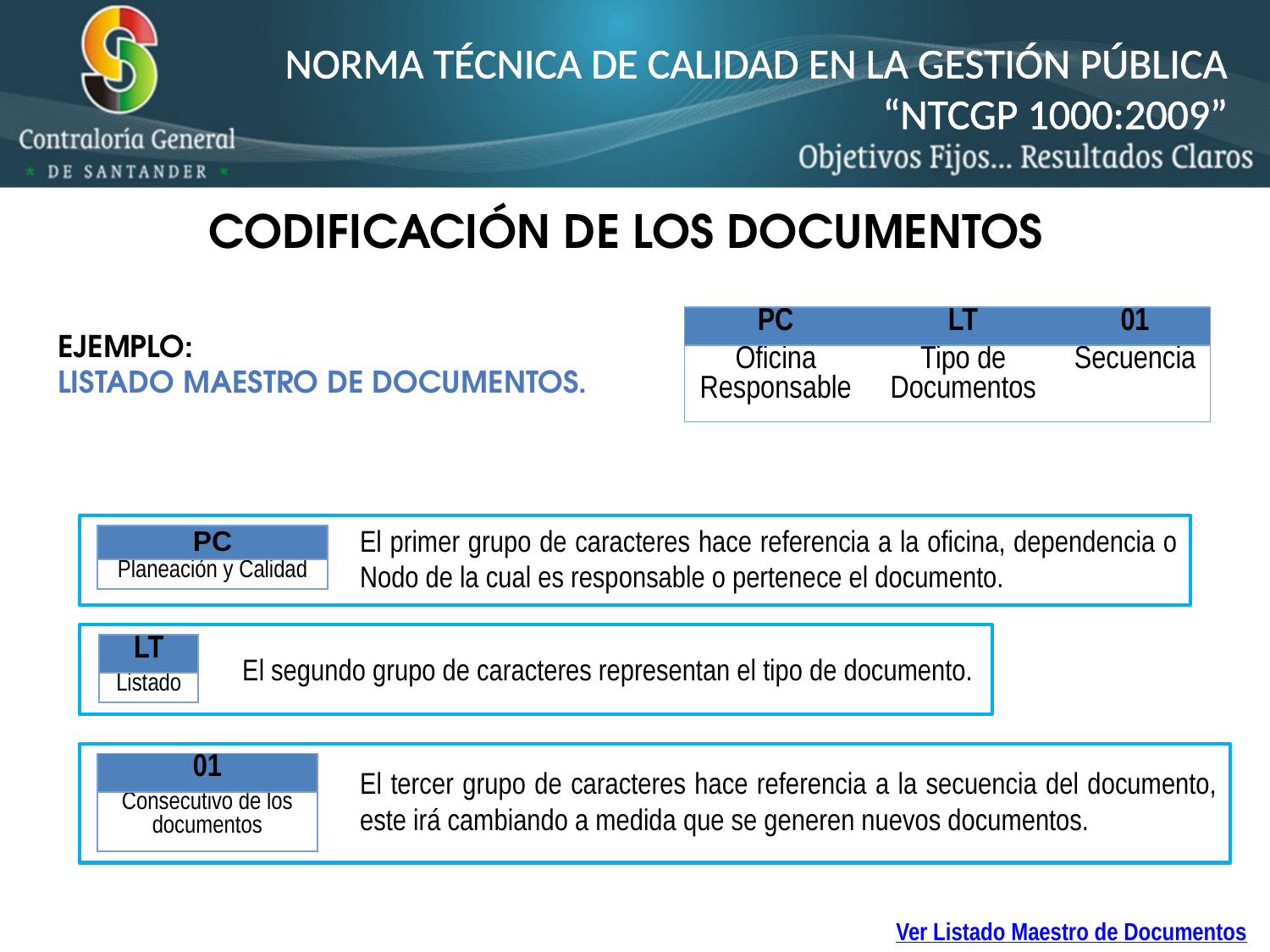

NORMA TÉCNICA DE CALIDAD EN LA GESTIÓN PÚBLICA
“NTCGP 1000:2009”
codificación de los Documentos
| PC | LT | 01 |
| --- | --- | --- |
| Oficina Responsable | Tipo de Documentos | Secuencia |
EJEMPLO:
Listado Maestro de Documentos.

El primer grupo de caracteres hace referencia a la oficina, dependencia o Nodo de la cual es responsable o pertenece el documento.
| PC |
| --- |
| Planeación y Calidad |

| LT |
| --- |
| Listado |
El segundo grupo de caracteres representan el tipo de documento.

| 01 |
| --- |
| Consecutivo de los documentos |
El tercer grupo de caracteres hace referencia a la secuencia del documento, este irá cambiando a medida que se generen nuevos documentos.
Ver Listado Maestro de Documentos